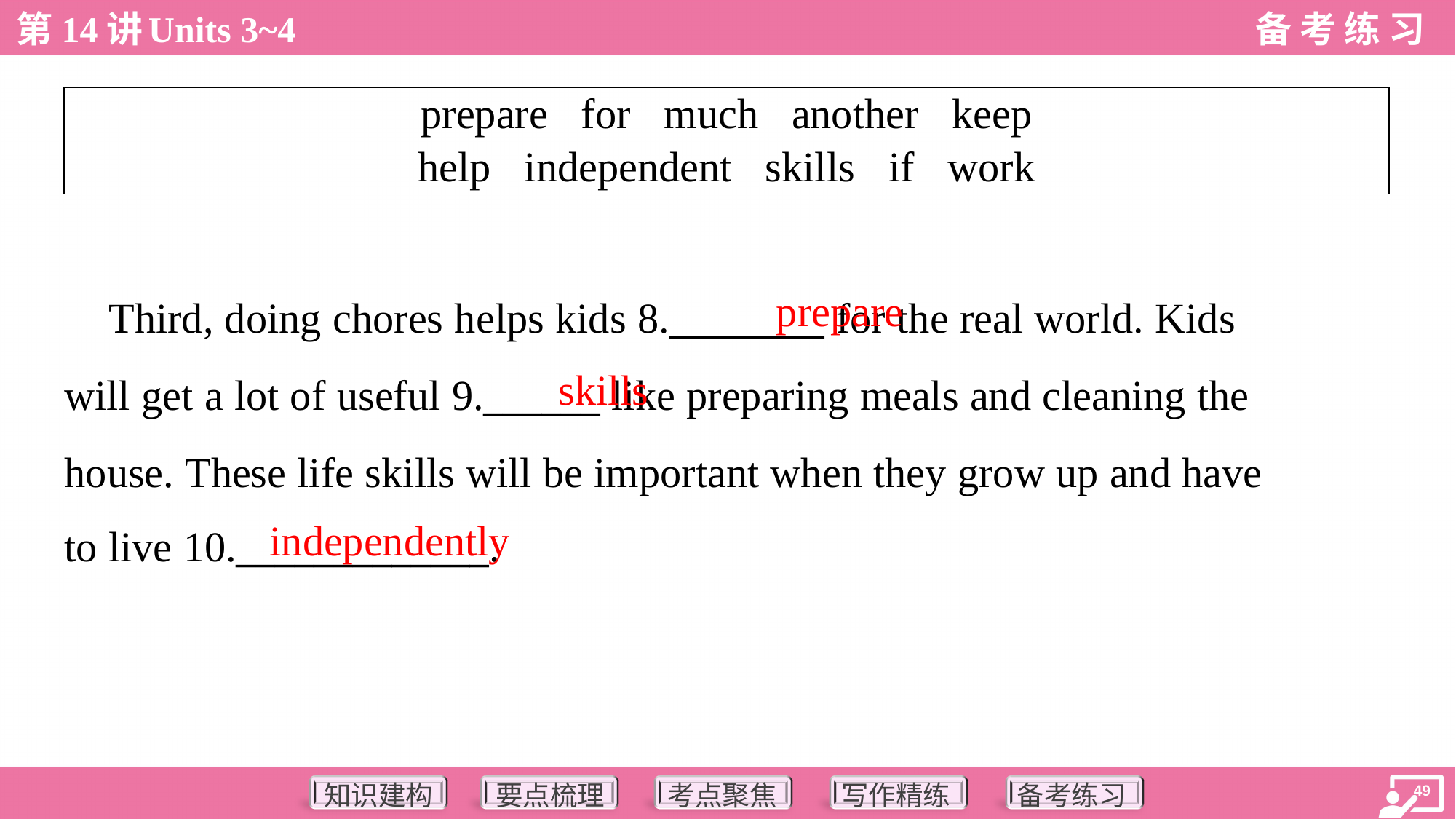

| prepare for much another keep help independent skills if work |
| --- |
prepare
    Third, doing chores helps kids 8.________ for the real world. Kids
will get a lot of useful 9.______ like preparing meals and cleaning the
house. These life skills will be important when they grow up and have
to live 10._____________.
skills
independently